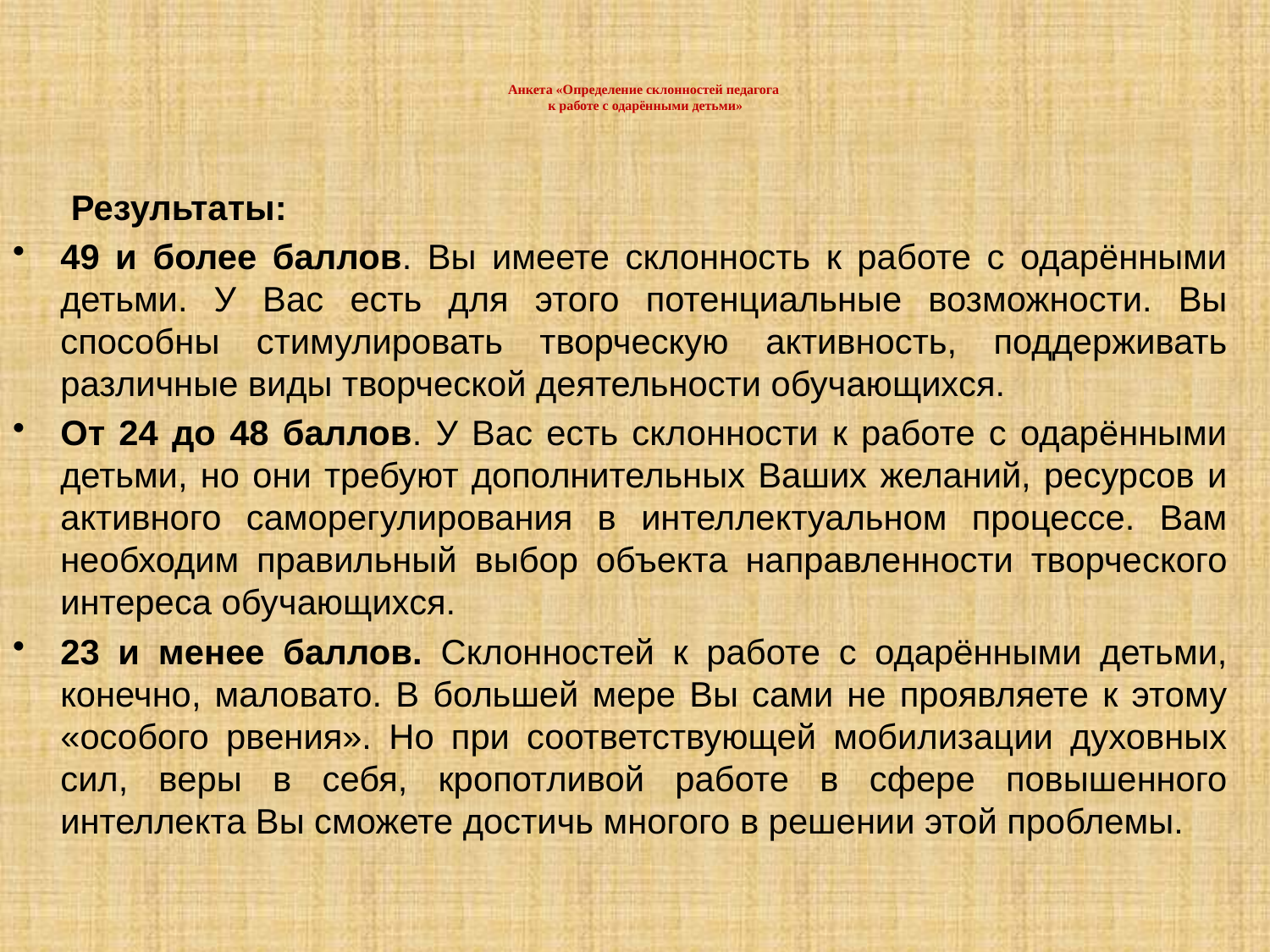

# Анкета «Определение склонностей педагога к работе с одарёнными детьми»
      Результаты:
49 и более баллов. Вы имеете склонность к работе с одарёнными детьми. У Вас есть для этого потенциальные возможности. Вы способны стимулировать творческую активность, поддерживать различные виды творческой деятельности обучающихся.
От 24 до 48 баллов. У Вас есть склонности к работе с одарёнными детьми, но они требуют дополнительных Ваших желаний, ресурсов и активного саморегулирования в интеллектуальном процессе. Вам необходим правильный выбор объекта направленности творческого интереса обучающихся.
23 и менее баллов. Склонностей к работе с одарёнными детьми, конечно, маловато. В большей мере Вы сами не проявляете к этому «особого рвения». Но при соответствующей мобилизации духовных сил, веры в себя, кропотливой работе в сфере повышенного интеллекта Вы сможете достичь многого в решении этой проблемы.